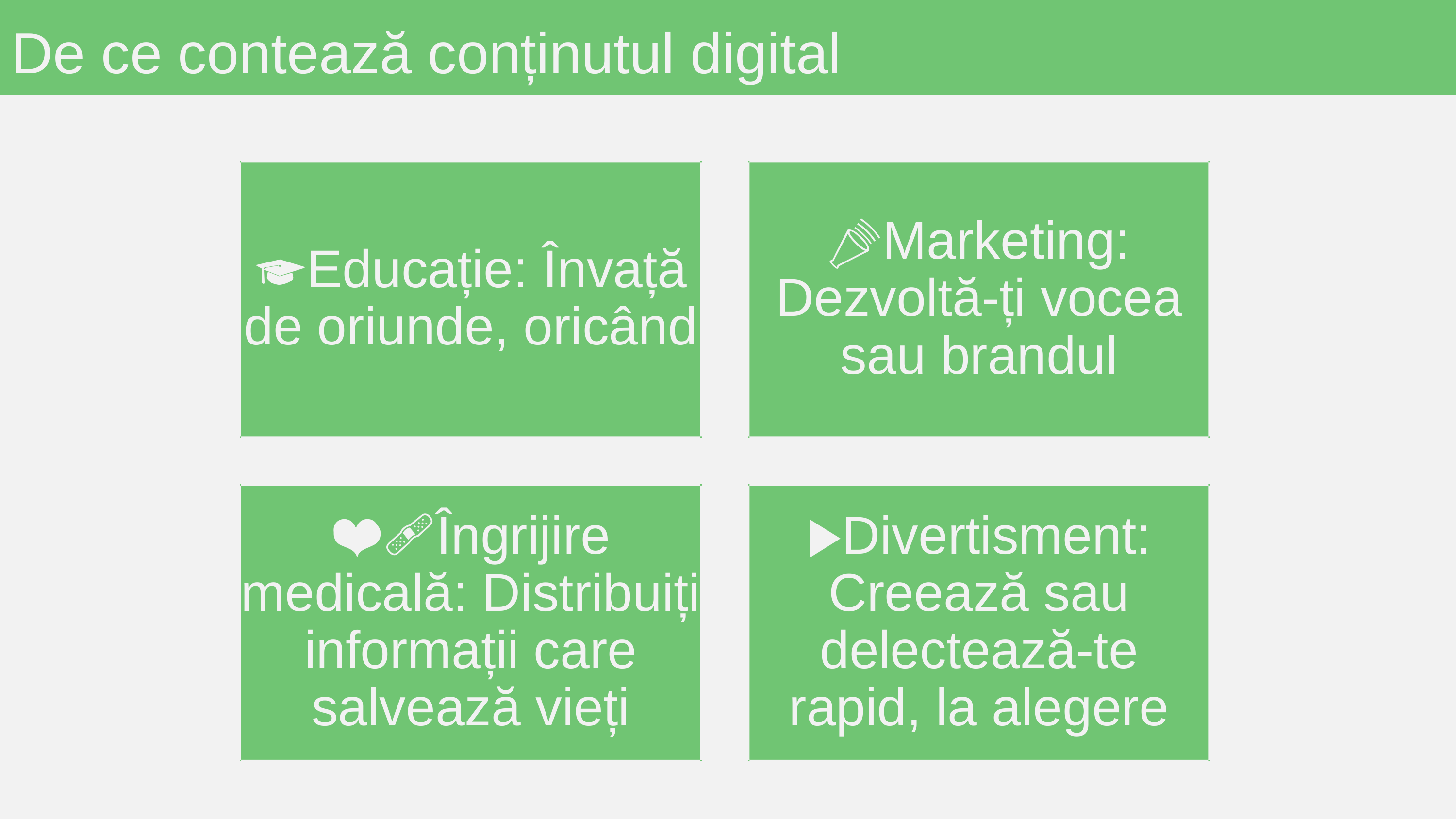

De ce contează conținutul digital

🎓Educație: Învață de oriunde, oricând

📣Marketing: Dezvoltă-ți vocea sau brandul

❤️‍🩹Îngrijire medicală: Distribuiți informații care salvează vieți

▶️Divertisment: Creează sau delectează-te rapid, la alegere